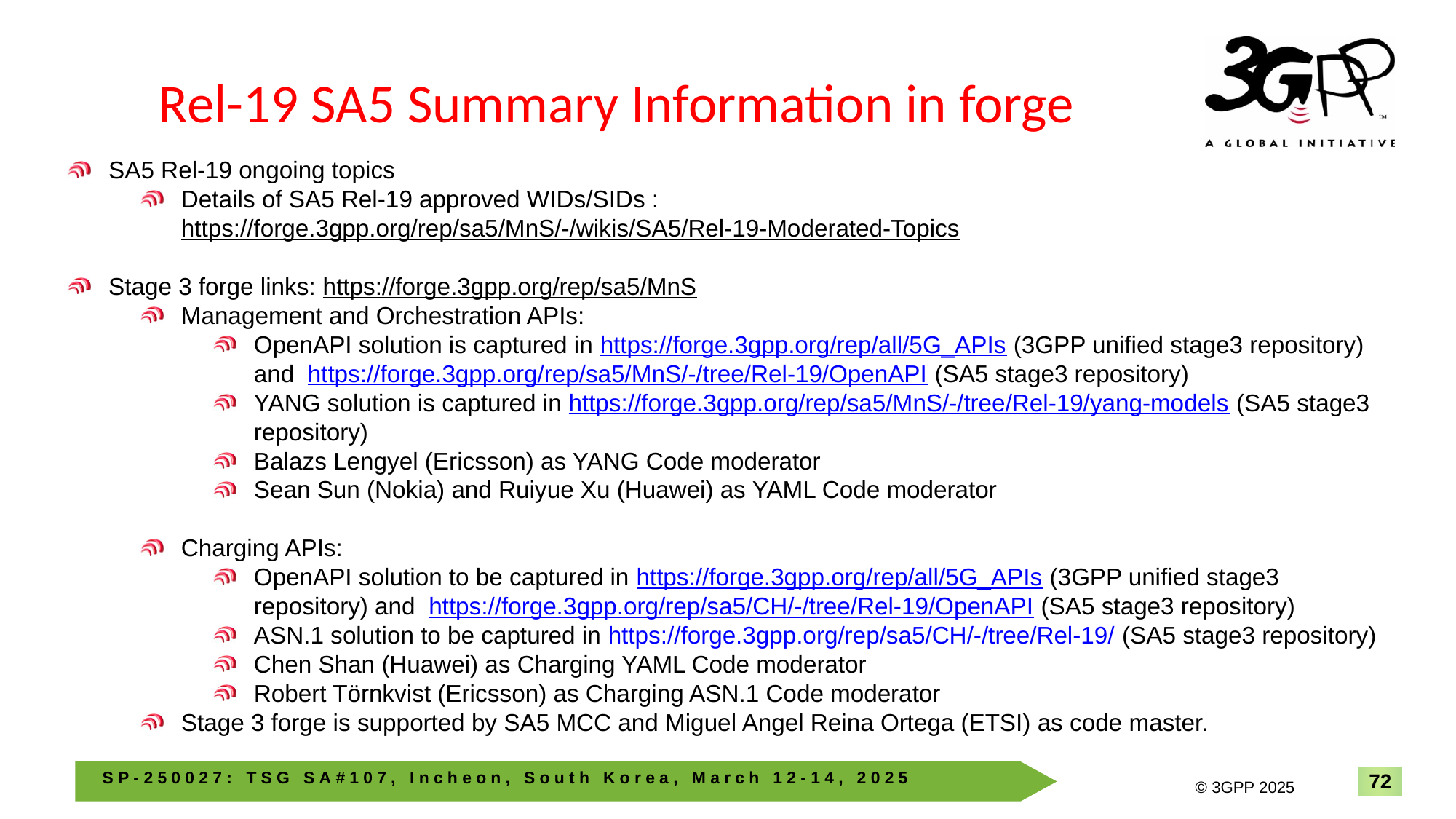

# Rel-19 SA5 Summary Information in forge
SA5 Rel-19 ongoing topics
Details of SA5 Rel-19 approved WIDs/SIDs :
https://forge.3gpp.org/rep/sa5/MnS/-/wikis/SA5/Rel-19-Moderated-Topics

Stage 3 forge links: https://forge.3gpp.org/rep/sa5/MnS
Management and Orchestration APIs:
OpenAPI solution is captured in https://forge.3gpp.org/rep/all/5G_APIs (3GPP unified stage3 repository) and  https://forge.3gpp.org/rep/sa5/MnS/-/tree/Rel-19/OpenAPI (SA5 stage3 repository)
YANG solution is captured in https://forge.3gpp.org/rep/sa5/MnS/-/tree/Rel-19/yang-models (SA5 stage3 repository)
Balazs Lengyel (Ericsson) as YANG Code moderator
Sean Sun (Nokia) and Ruiyue Xu (Huawei) as YAML Code moderator

Charging APIs:
OpenAPI solution to be captured in https://forge.3gpp.org/rep/all/5G_APIs (3GPP unified stage3 repository) and  https://forge.3gpp.org/rep/sa5/CH/-/tree/Rel-19/OpenAPI (SA5 stage3 repository)
ASN.1 solution to be captured in https://forge.3gpp.org/rep/sa5/CH/-/tree/Rel-19/ (SA5 stage3 repository)
Chen Shan (Huawei) as Charging YAML Code moderator
Robert Törnkvist (Ericsson) as Charging ASN.1 Code moderator
Stage 3 forge is supported by SA5 MCC and Miguel Angel Reina Ortega (ETSI) as code master.